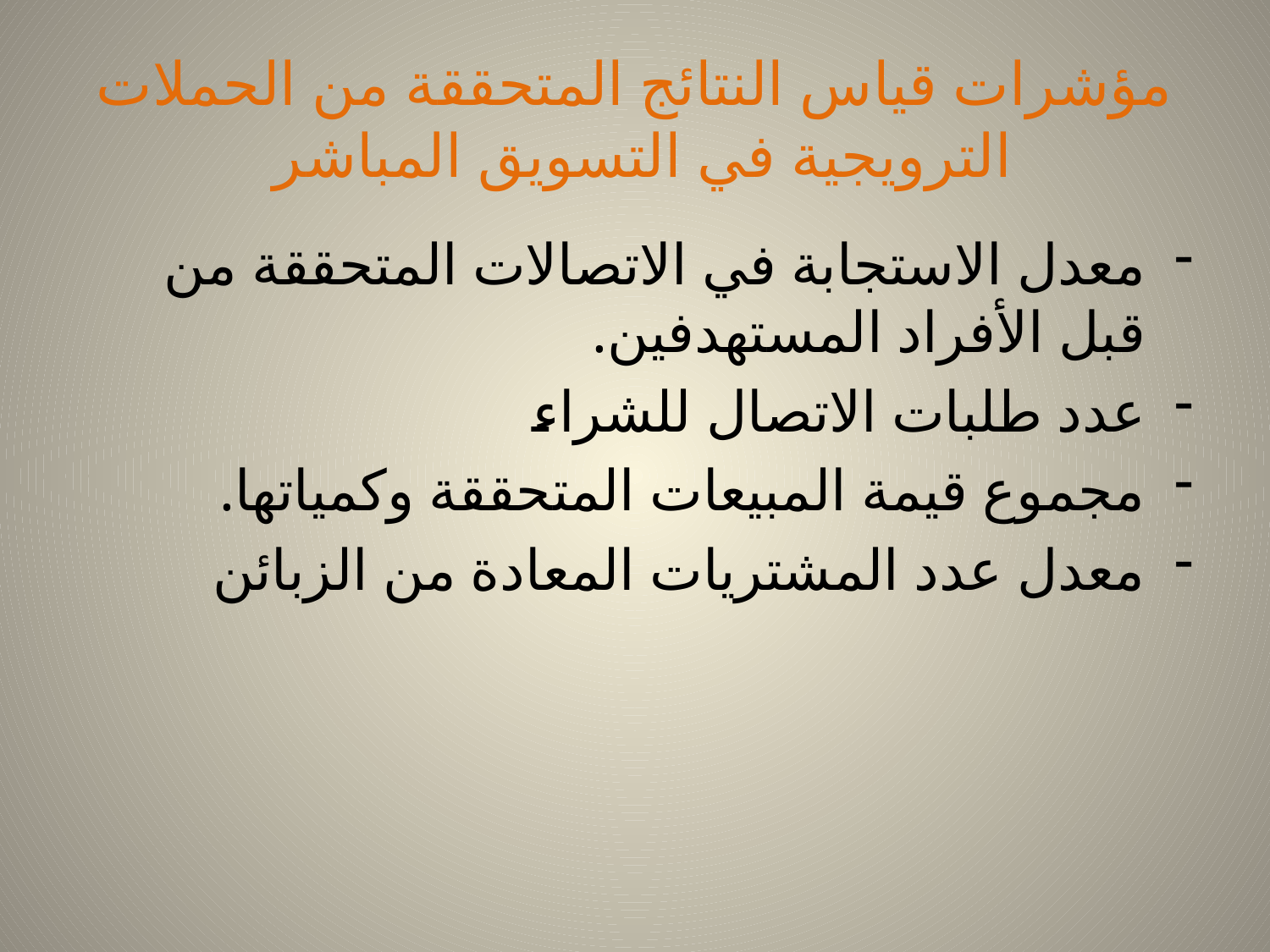

# مؤشرات قياس النتائج المتحققة من الحملات الترويجية في التسويق المباشر
معدل الاستجابة في الاتصالات المتحققة من قبل الأفراد المستهدفين.
عدد طلبات الاتصال للشراء
مجموع قيمة المبيعات المتحققة وكمياتها.
معدل عدد المشتريات المعادة من الزبائن